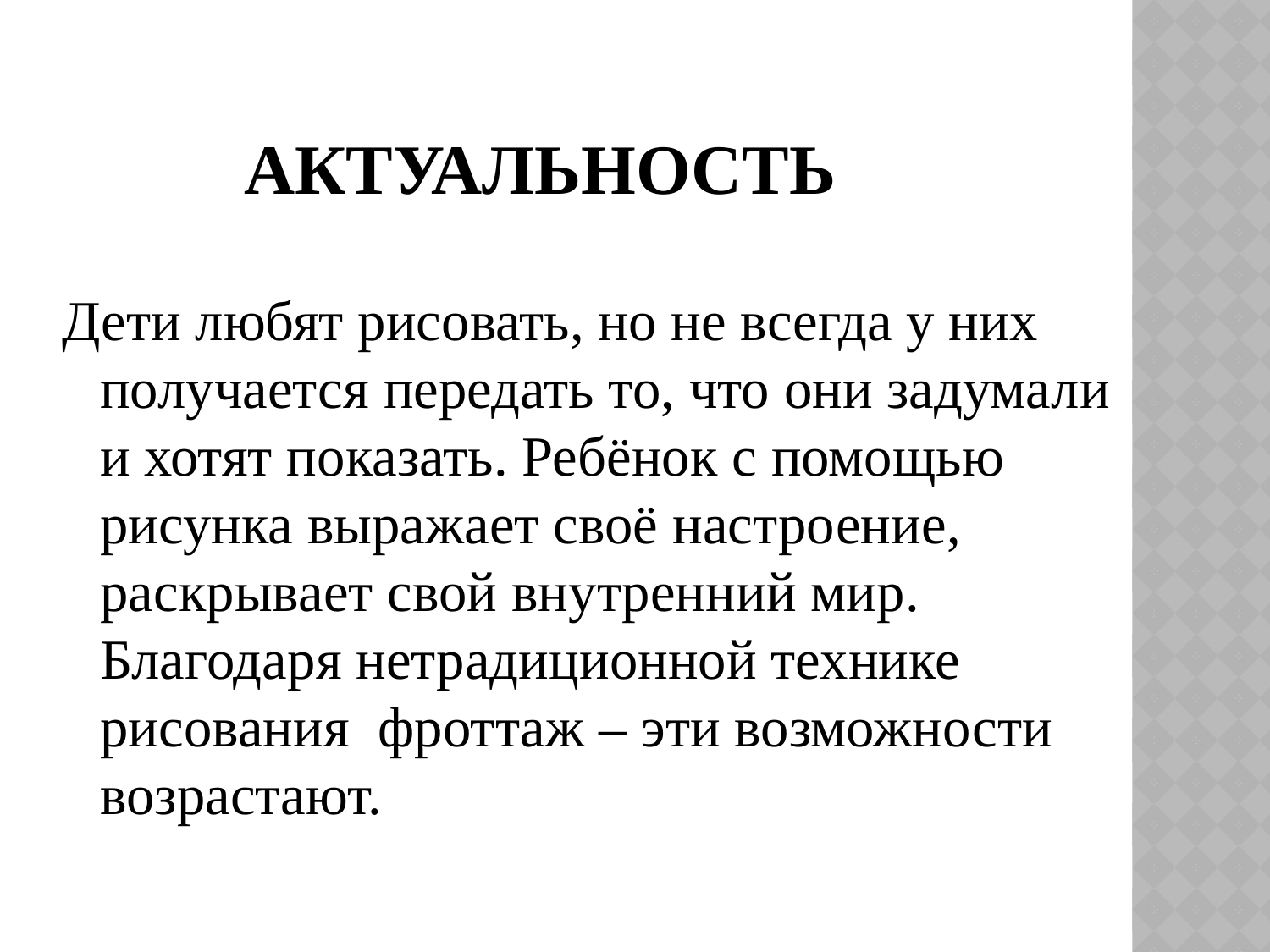

# Актуальность
Дети любят рисовать, но не всегда у них получается передать то, что они задумали и хотят показать. Ребёнок с помощью рисунка выражает своё настроение, раскрывает свой внутренний мир. Благодаря нетрадиционной технике рисования  фроттаж – эти возможности возрастают.